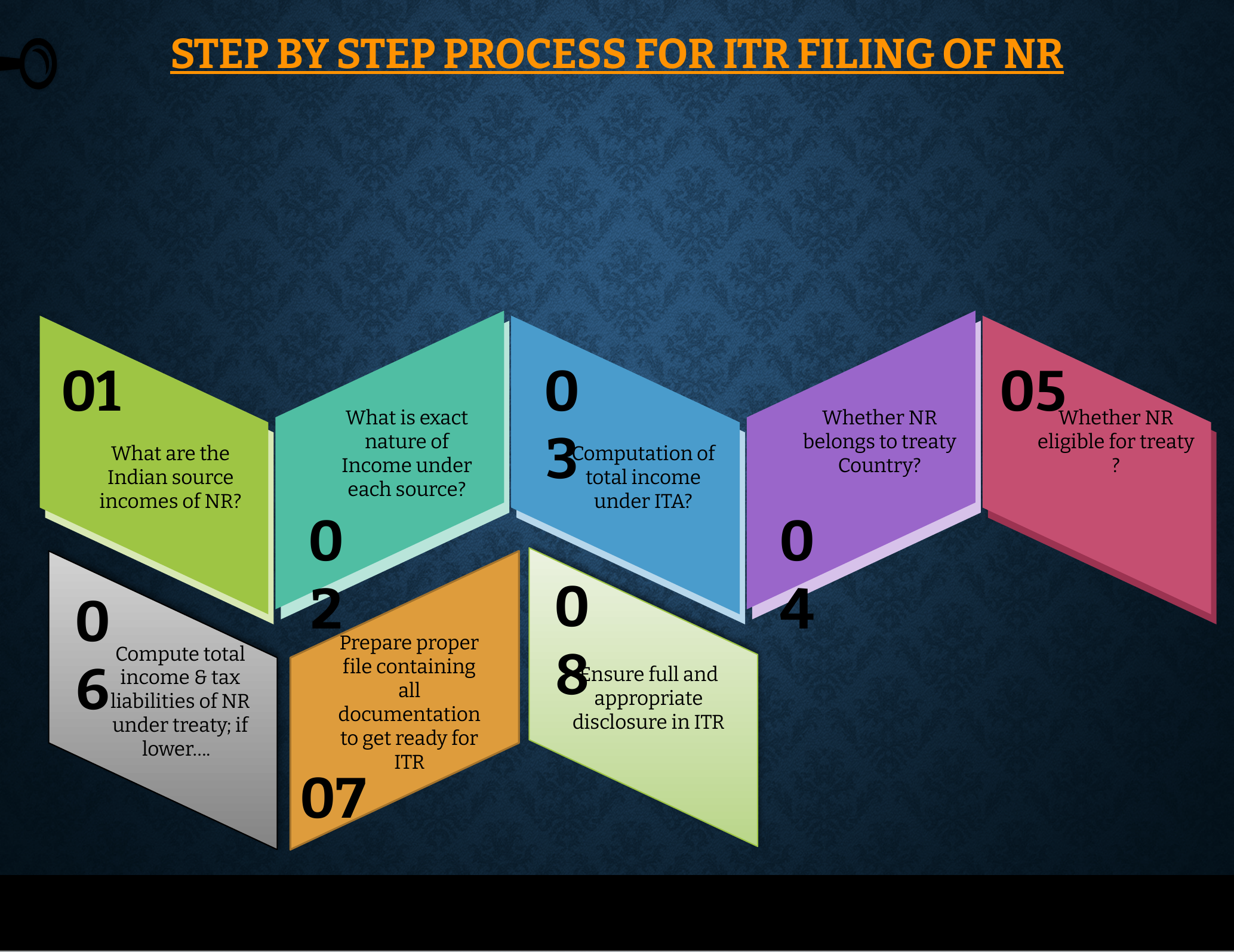

# Step BY STEP PROCESS FOR ITR FILING OF NR

01
03
05
What is exact nature of Income under each source?
Whether NR belongs to treaty Country?
Whether NR eligible for treaty ?
What are the Indian source incomes of NR?
Computation of total income under ITA?
02
04

08
06
Prepare proper file containing all documentation to get ready for ITR
Compute total income & tax liabilities of NR under treaty; if lower….
Ensure full and appropriate disclosure in ITR
07